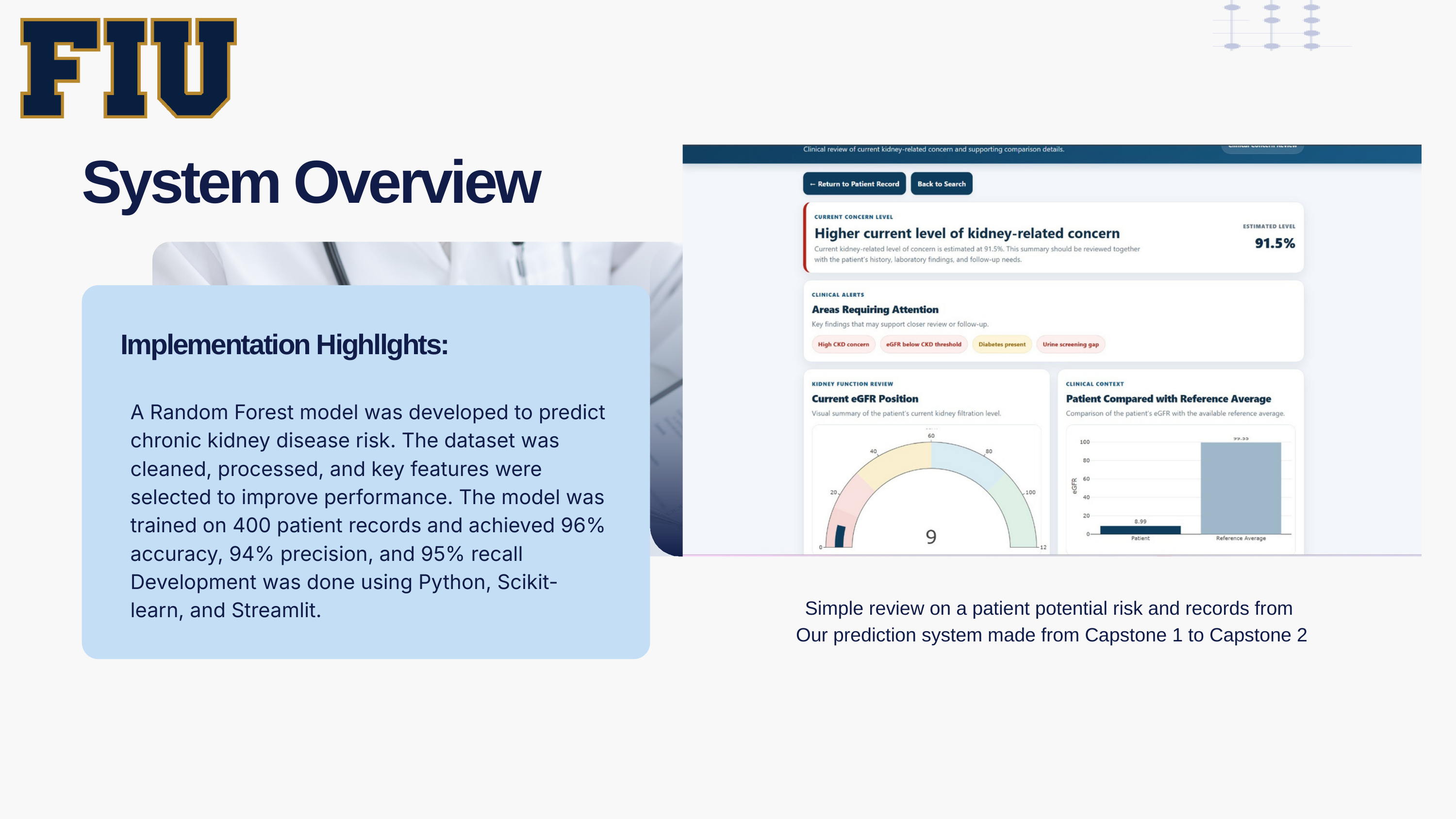

System Overview

Implementation Highllghts:
A Random Forest model was developed to predict chronic kidney disease risk. The dataset was cleaned, processed, and key features were selected to improve performance. The model was trained on 400 patient records and achieved 96% accuracy, 94% precision, and 95% recall Development was done using Python, Scikit- learn, and Streamlit.
Simple review on a patient potential risk and records from
Our prediction system made from Capstone 1 to Capstone 2